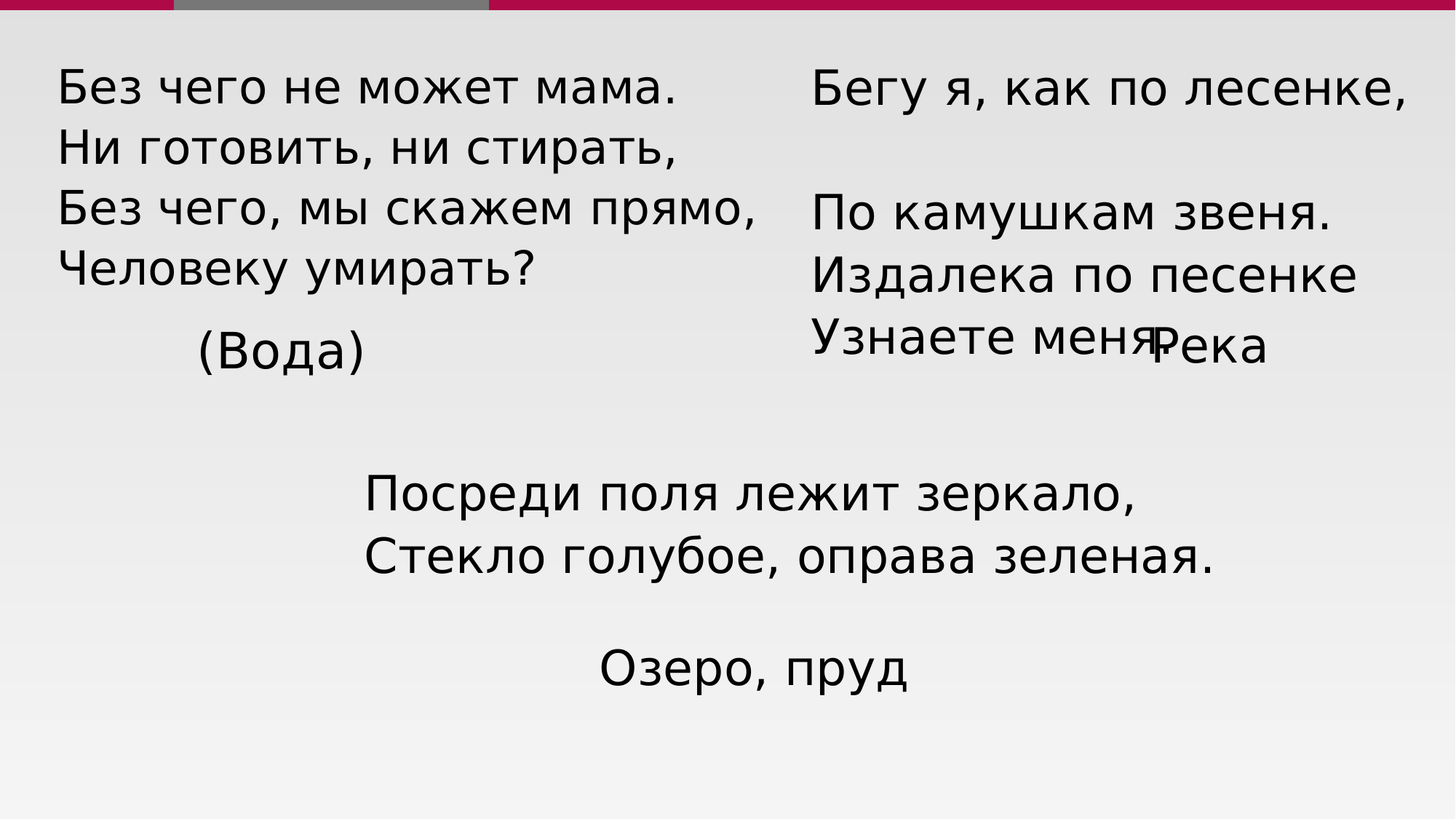

Без чего не может мама.
 Ни готовить, ни стирать,
 Без чего, мы скажем прямо,
 Человеку умирать?
Бегу я, как по лесенке,
По камушкам звеня.
Издалека по песенке
Узнаете меня.
(Вода)
Река
Посреди поля лежит зеркало,
Стекло голубое, оправа зеленая.
Озеро, пруд